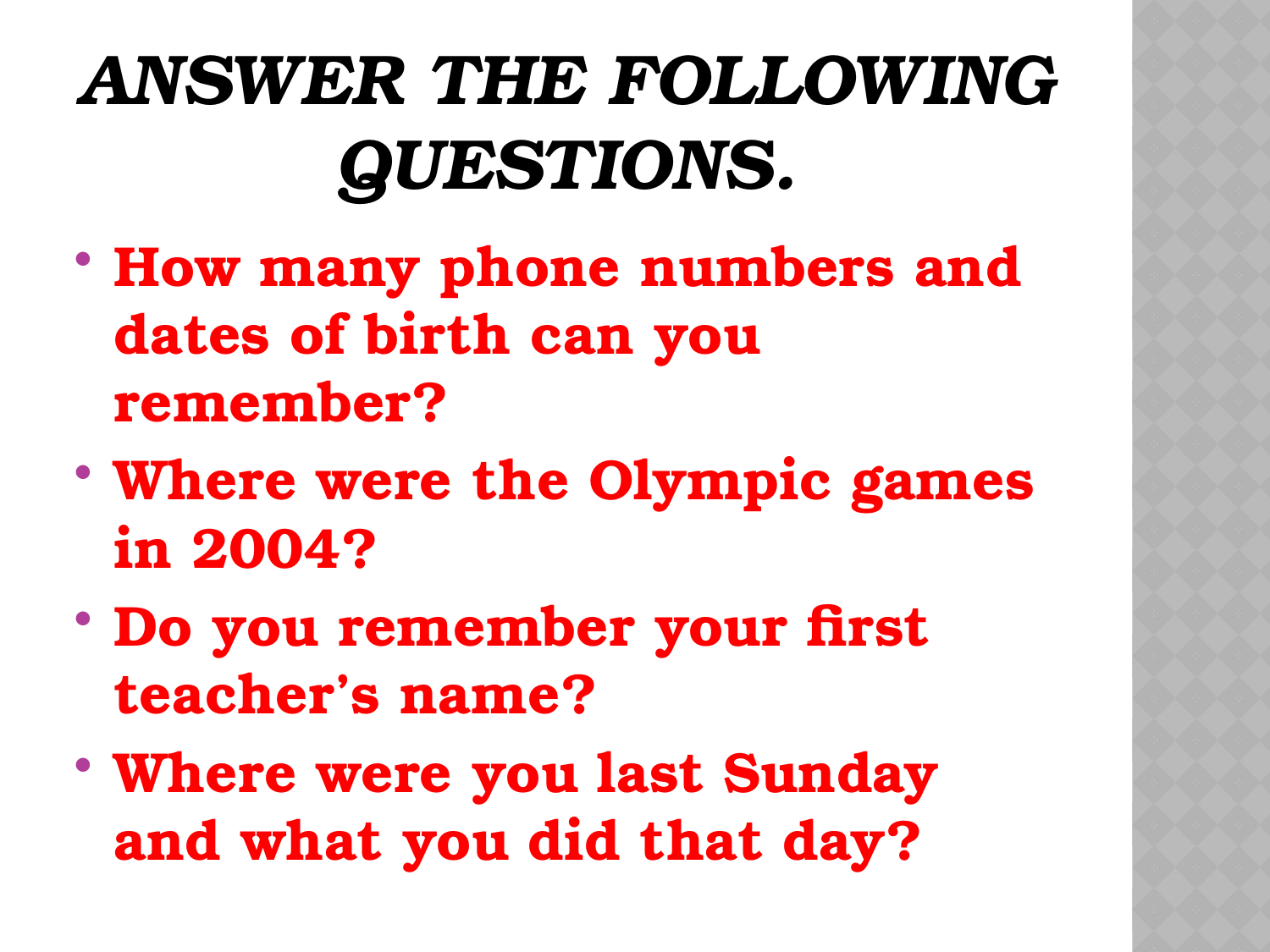

# Answer the following questions.
How many phone numbers and dates of birth can you remember?
Where were the Olympic games in 2004?
Do you remember your first teacher’s name?
Where were you last Sunday and what you did that day?